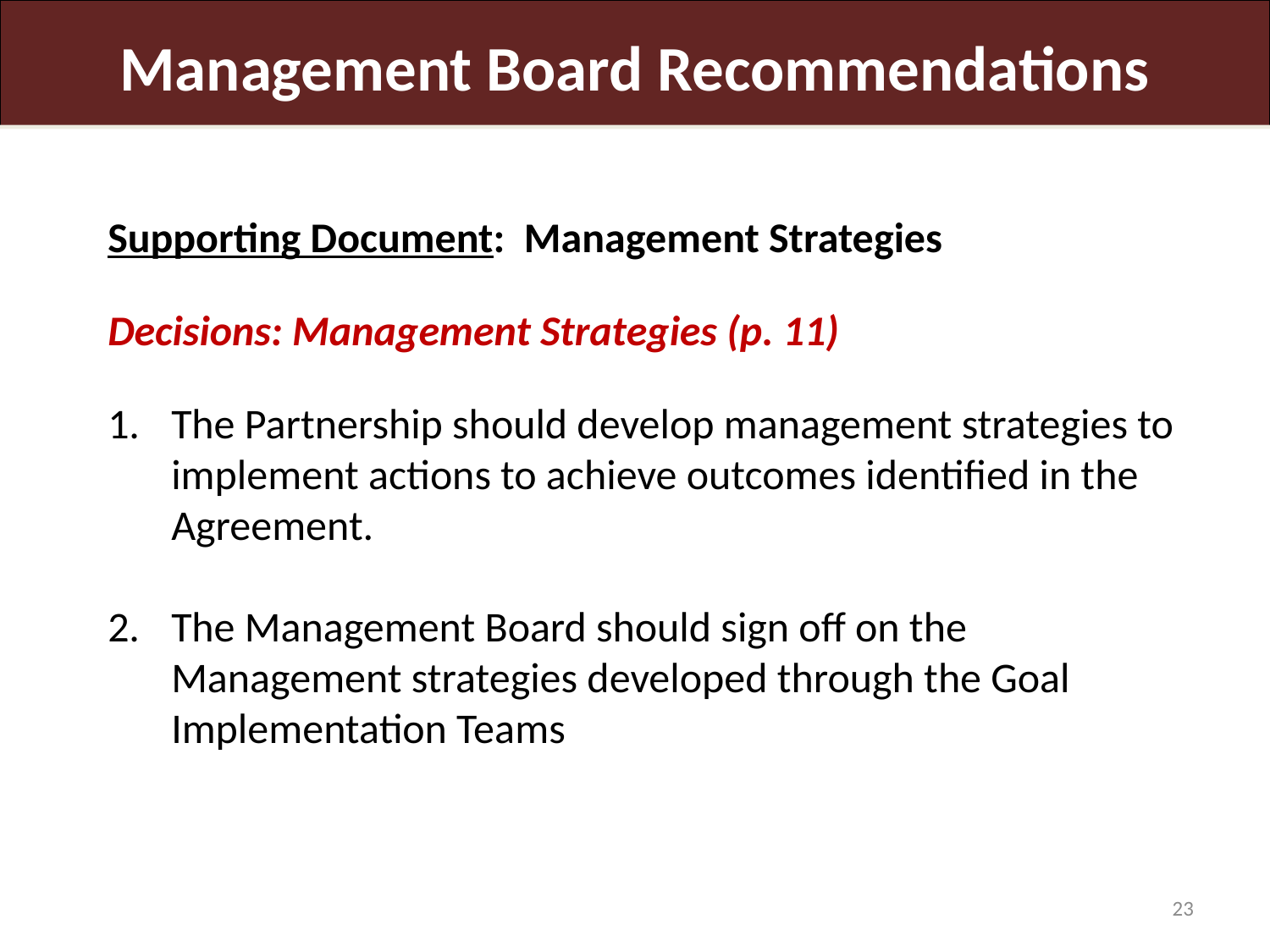

Management Board Recommendations
Supporting Document:  Management Strategies

Decisions: Management Strategies (p. 11)

The Partnership should develop management strategies to implement actions to achieve outcomes identified in the Agreement.

The Management Board should sign off on the Management strategies developed through the Goal Implementation Teams

23